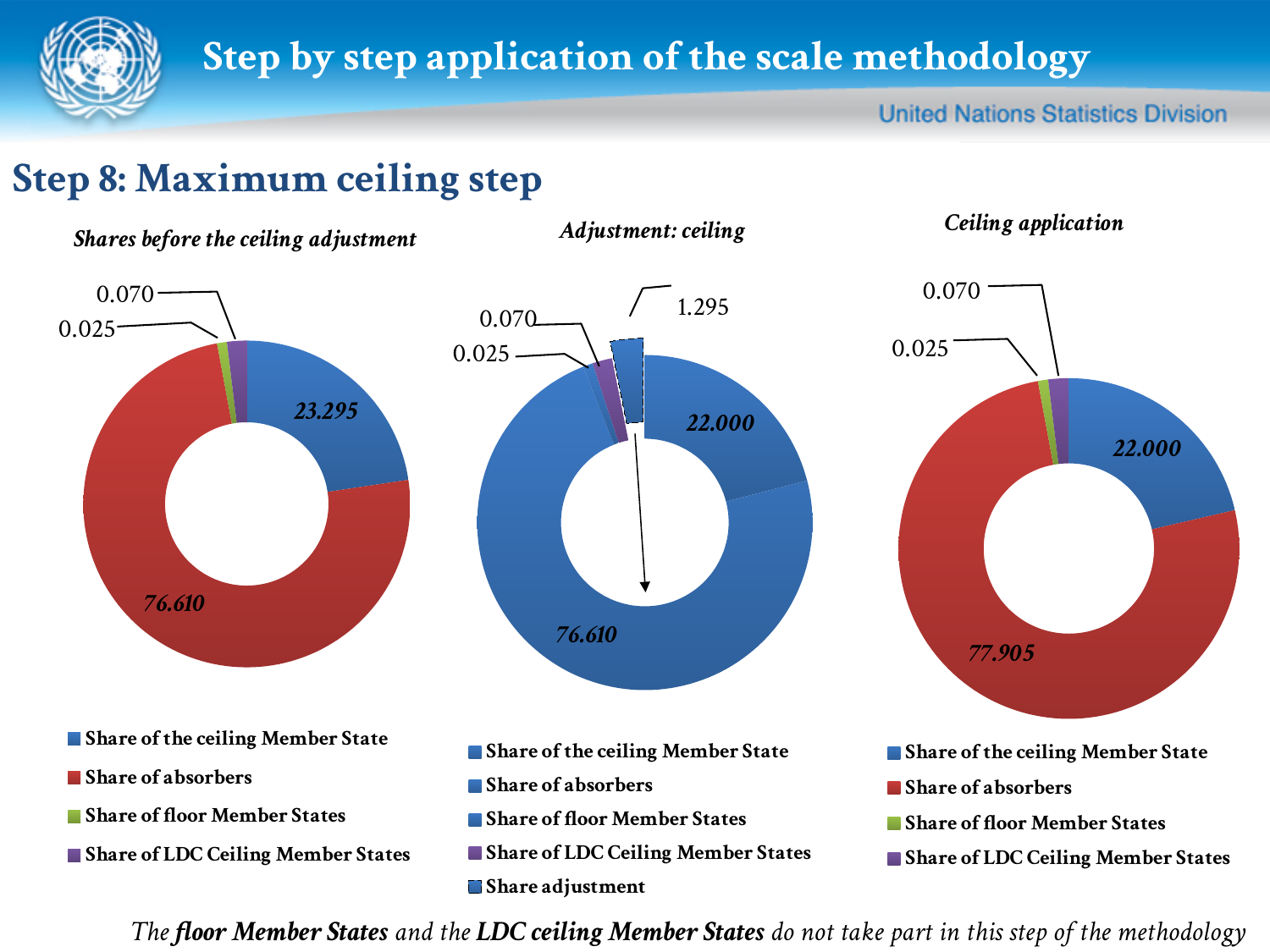

Step by step application of the scale methodology

### Chart: Ceiling application

| Category |  |
|---|---|
| Share of the ceiling Member State | 22.0 |
| Share of absorbers | 77.905 |
| Share of floor Member States | 1.0 |
| Share of LDC Ceiling Member States | 2.0 |
Step 8: Maximum ceiling step

### Chart: Adjustment: ceiling

| Category | 22 |
|---|---|
| Share of the ceiling Member State | 22.0 |
| Share of absorbers | 76.60980236145585 |
| Share of floor Member States | 1.0 |
| Share of LDC Ceiling Member States | 2.0 |
| Share adjustment | 3.2952 |

### Chart: Shares before the ceiling adjustment

| Category |  |
|---|---|
| Share of the ceiling Member State | 23.29519763854405 |
| Share of absorbers | 76.60980236145585 |
| Share of floor Member States | 1.0 |
| Share of LDC Ceiling Member States | 2.0 |
The floor Member States and the LDC ceiling Member States do not take part in this step of the methodology